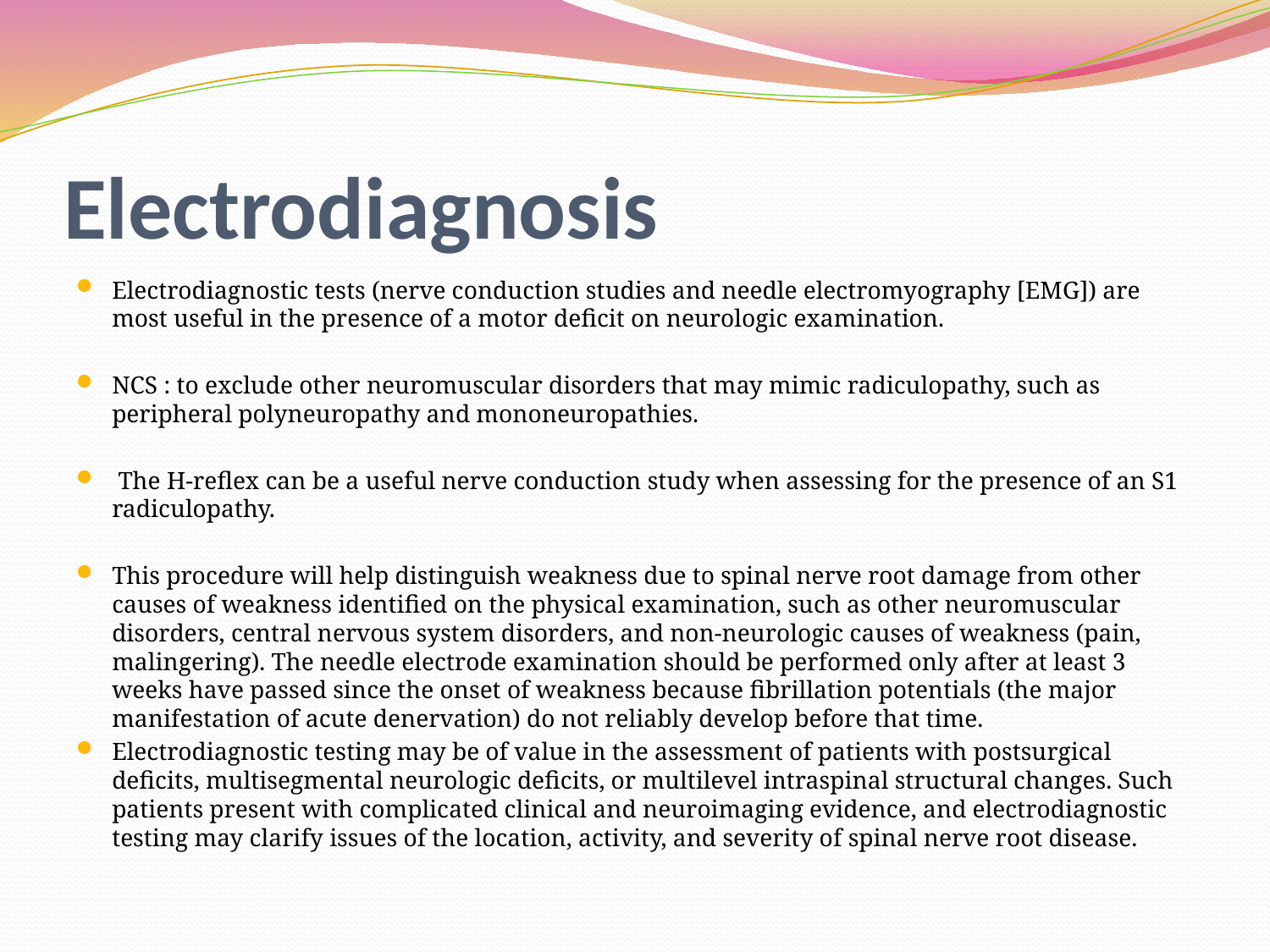

# Electrodiagnosis
Electrodiagnostic tests (nerve conduction studies and needle electromyography [EMG]) are most useful in the presence of a motor deficit on neurologic examination.

NCS : to exclude other neuromuscular disorders that may mimic radiculopathy, such as peripheral polyneuropathy and mononeuropathies.

 The H-reflex can be a useful nerve conduction study when assessing for the presence of an S1 radiculopathy.

This procedure will help distinguish weakness due to spinal nerve root damage from other causes of weakness identified on the physical examination, such as other neuromuscular disorders, central nervous system disorders, and non-neurologic causes of weakness (pain, malingering). The needle electrode examination should be performed only after at least 3 weeks have passed since the onset of weakness because fibrillation potentials (the major manifestation of acute denervation) do not reliably develop before that time.
Electrodiagnostic testing may be of value in the assessment of patients with postsurgical deficits, multisegmental neurologic deficits, or multilevel intraspinal structural changes. Such patients present with complicated clinical and neuroimaging evidence, and electrodiagnostic testing may clarify issues of the location, activity, and severity of spinal nerve root disease.